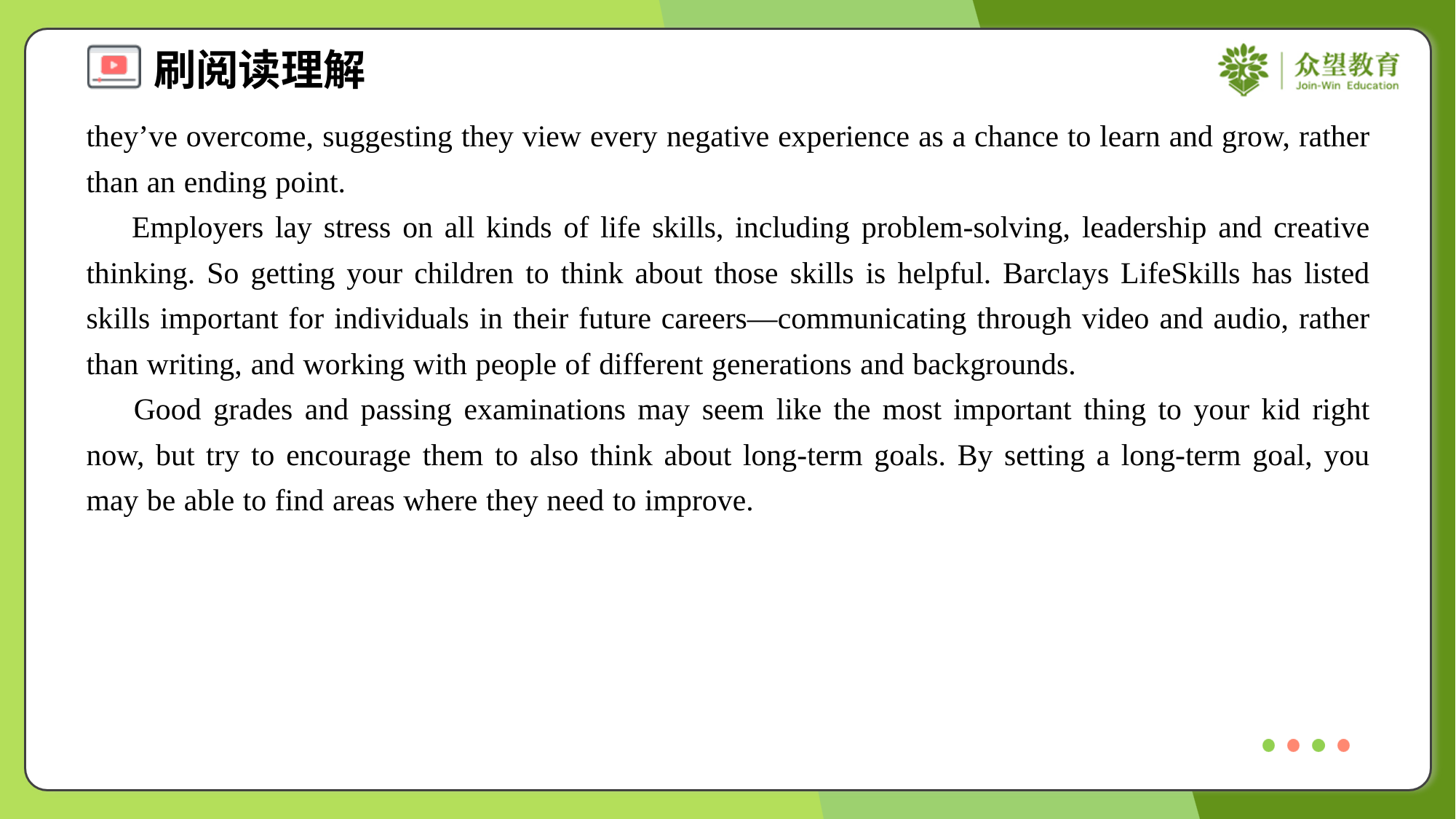

they’ve overcome, suggesting they view every negative experience as a chance to learn and grow, rather than an ending point.
    Employers lay stress on all kinds of life skills, including problem-solving, leadership and creative thinking. So getting your children to think about those skills is helpful. Barclays LifeSkills has listed skills important for individuals in their future careers—communicating through video and audio, rather than writing, and working with people of different generations and backgrounds.
    Good grades and passing examinations may seem like the most important thing to your kid right now, but try to encourage them to also think about long-term goals. By setting a long-term goal, you may be able to find areas where they need to improve.